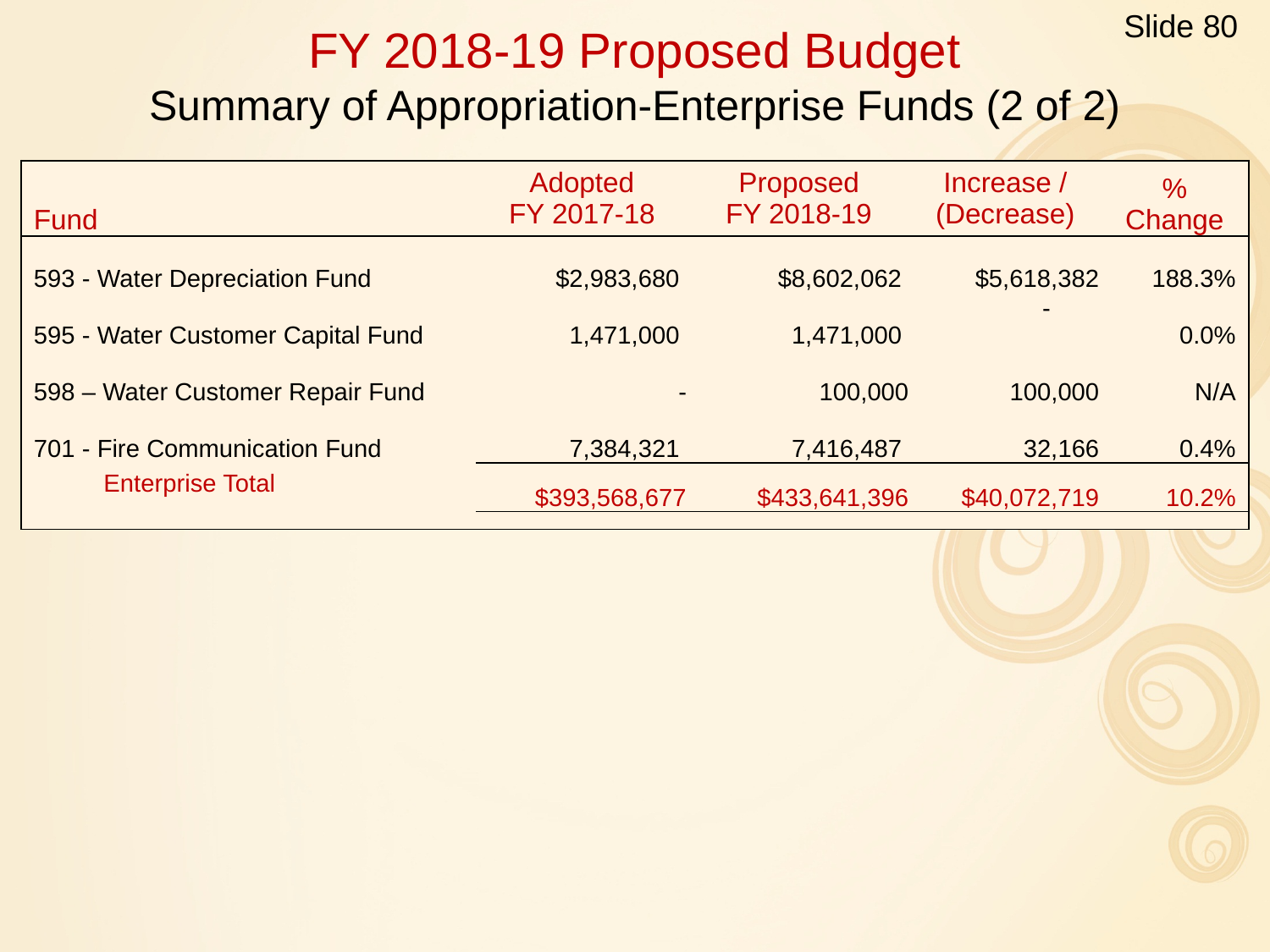

Slide 80
# FY 2018-19 Proposed Budget Summary of Appropriation-Enterprise Funds (2 of 2)
| Fund | Adopted FY 2017-18 | Proposed FY 2018-19 | Increase / (Decrease) | % Change |
| --- | --- | --- | --- | --- |
| 593 - Water Depreciation Fund | $2,983,680 | $8,602,062 | $5,618,382 | 188.3% |
| 595 - Water Customer Capital Fund | 1,471,000 | 1,471,000 | - | 0.0% |
| 598 – Water Customer Repair Fund | - | 100,000 | 100,000 | N/A |
| 701 - Fire Communication Fund | 7,384,321 | 7,416,487 | 32,166 | 0.4% |
| Enterprise Total | $393,568,677 | $433,641,396 | $40,072,719 | 10.2% |
|  |  |  |  |  |